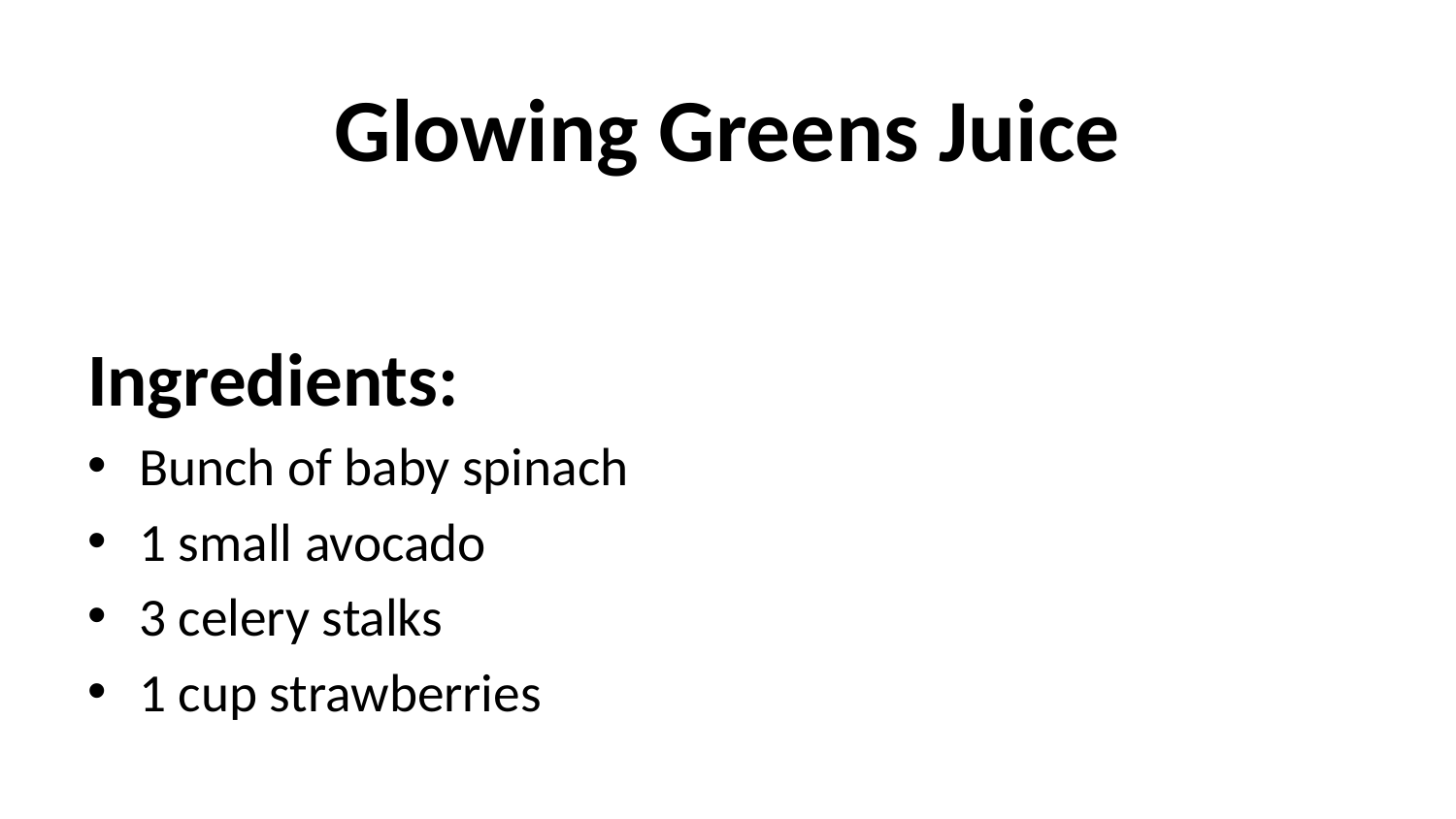

# Glowing Greens Juice
Ingredients:
Bunch of baby spinach
1 small avocado
3 celery stalks
1 cup strawberries